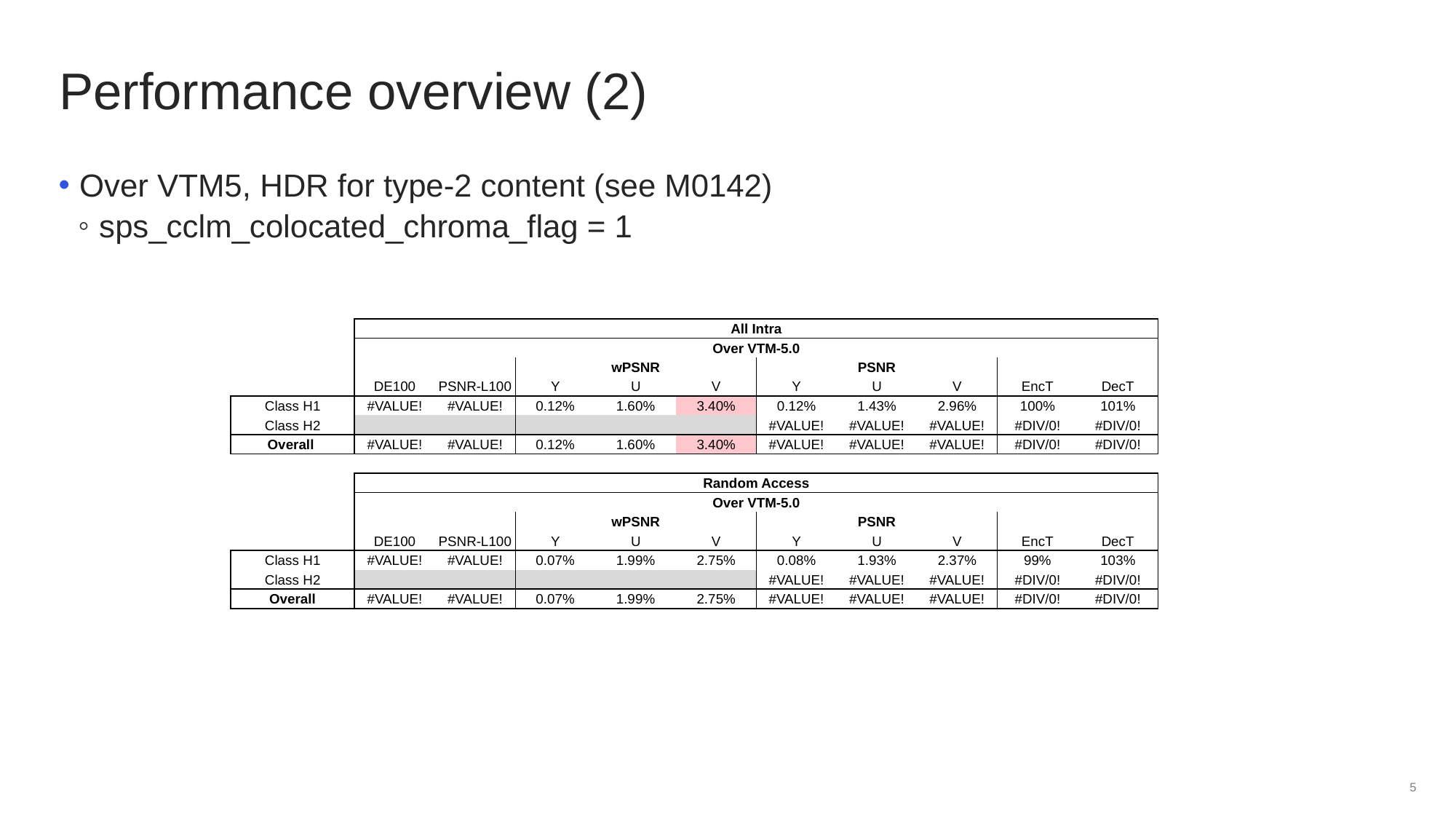

# Performance overview (2)
Over VTM5, HDR for type-2 content (see M0142)
sps_cclm_colocated_chroma_flag = 1

|  | All Intra |  |  |  |  |  |  |  |  |  |
| --- | --- | --- | --- | --- | --- | --- | --- | --- | --- | --- |
|  | Over VTM-5.0 |  |  |  |  |  |  |  |  |  |
|  |  |  | wPSNR |  |  | PSNR |  |  |  |  |
|  | DE100 | PSNR-L100 | Y | U | V | Y | U | V | EncT | DecT |
| Class H1 | #VALUE! | #VALUE! | 0.12% | 1.60% | 3.40% | 0.12% | 1.43% | 2.96% | 100% | 101% |
| Class H2 |  |  |  |  |  | #VALUE! | #VALUE! | #VALUE! | #DIV/0! | #DIV/0! |
| Overall | #VALUE! | #VALUE! | 0.12% | 1.60% | 3.40% | #VALUE! | #VALUE! | #VALUE! | #DIV/0! | #DIV/0! |
|  |  |  |  |  |  |  |  |  |  |  |
|  | Random Access |  |  |  |  |  |  |  |  |  |
|  | Over VTM-5.0 |  |  |  |  |  |  |  |  |  |
|  |  |  | wPSNR |  |  | PSNR |  |  |  |  |
|  | DE100 | PSNR-L100 | Y | U | V | Y | U | V | EncT | DecT |
| Class H1 | #VALUE! | #VALUE! | 0.07% | 1.99% | 2.75% | 0.08% | 1.93% | 2.37% | 99% | 103% |
| Class H2 |  |  |  |  |  | #VALUE! | #VALUE! | #VALUE! | #DIV/0! | #DIV/0! |
| Overall | #VALUE! | #VALUE! | 0.07% | 1.99% | 2.75% | #VALUE! | #VALUE! | #VALUE! | #DIV/0! | #DIV/0! |